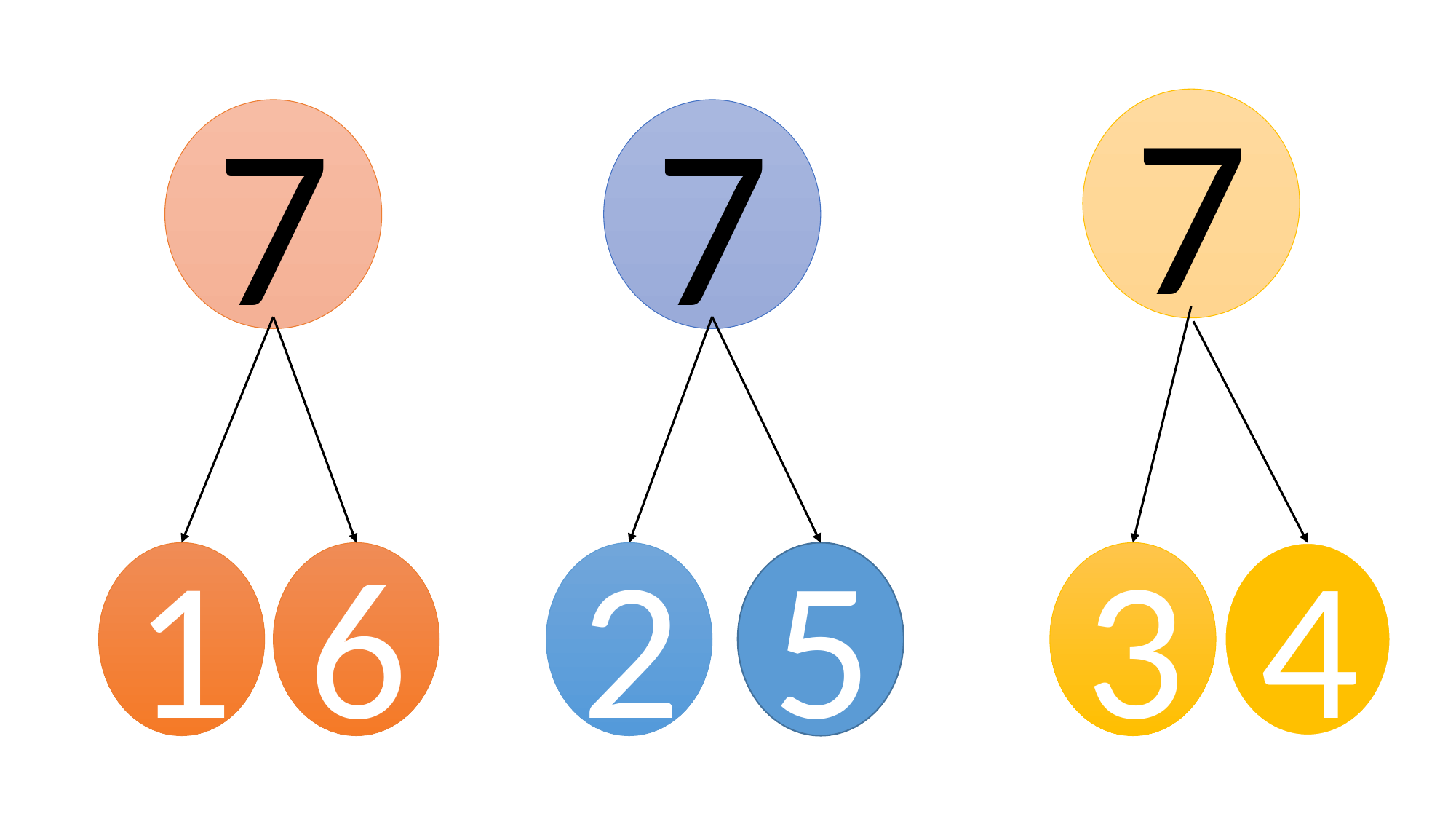

7
7
7
1
2
6
5
4
3